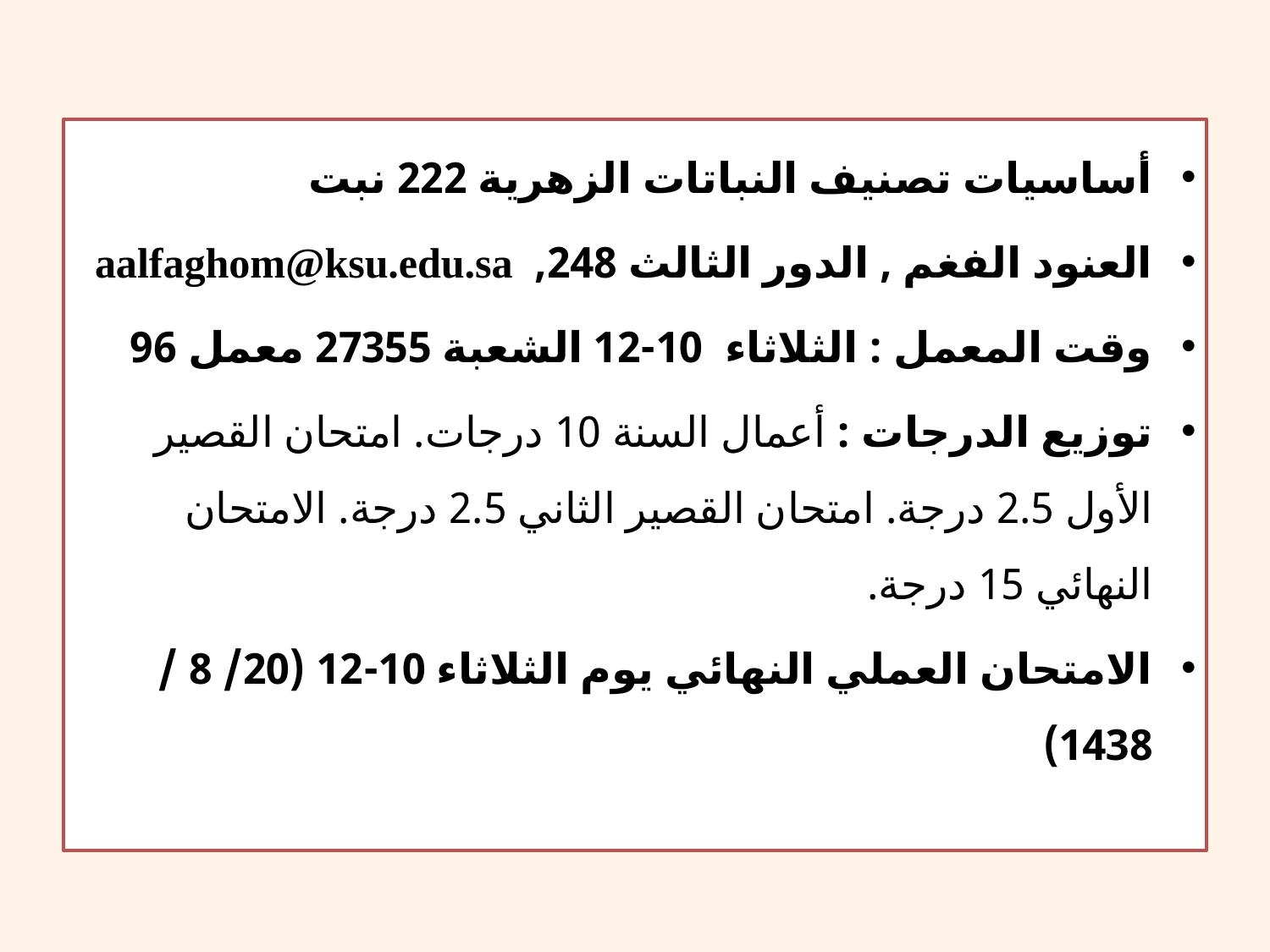

أساسيات تصنيف النباتات الزهرية 222 نبت
العنود الفغم , الدور الثالث 248,  aalfaghom@ksu.edu.sa
وقت المعمل : الثلاثاء  10-12 الشعبة 27355 معمل 96
توزيع الدرجات : أعمال السنة 10 درجات. امتحان القصير الأول 2.5 درجة. امتحان القصير الثاني 2.5 درجة. الامتحان النهائي 15 درجة.
الامتحان العملي النهائي يوم الثلاثاء 10-12 (20/ 8 / 1438)